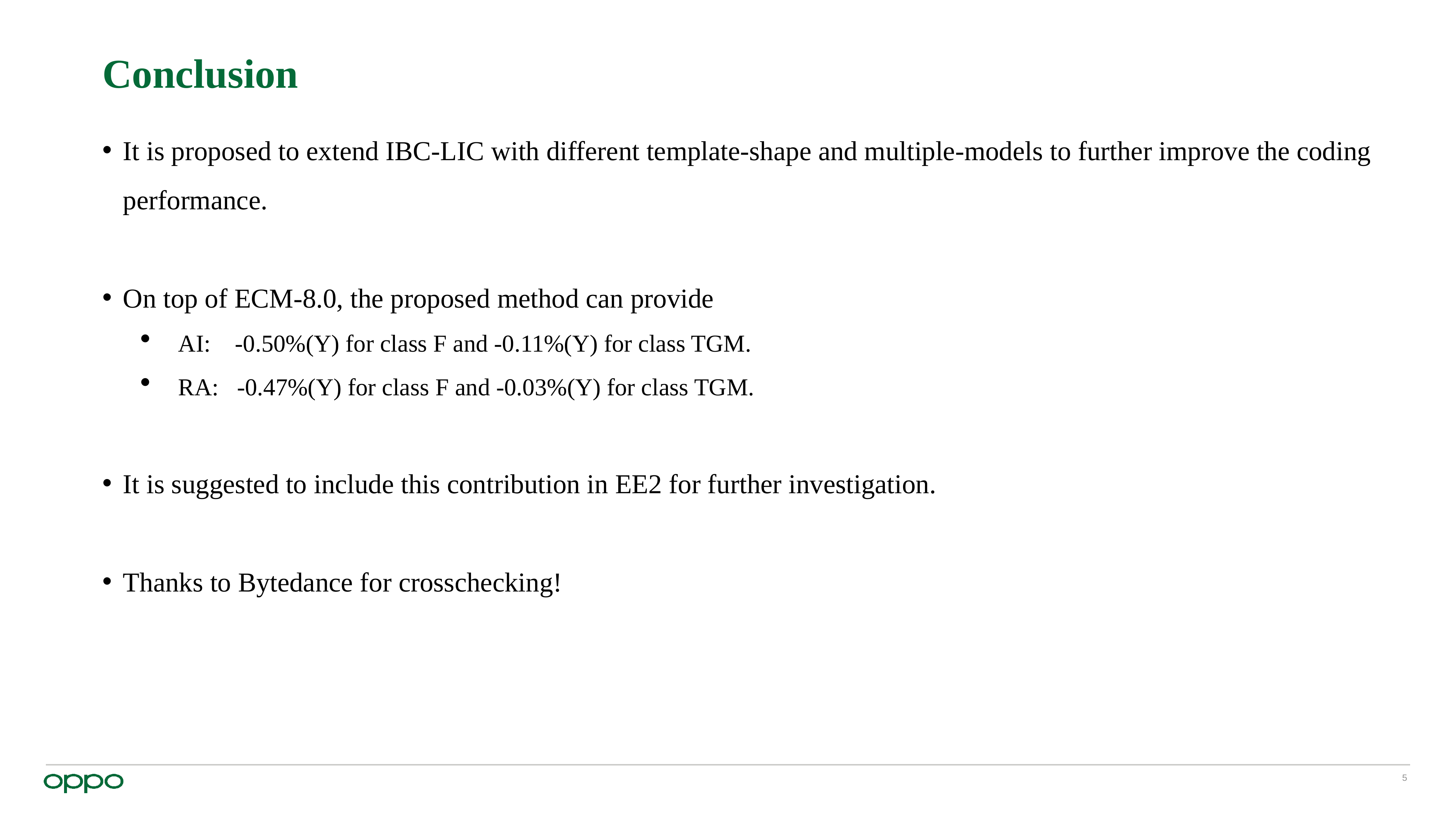

# Conclusion
It is proposed to extend IBC-LIC with different template-shape and multiple-models to further improve the coding performance.

On top of ECM-8.0, the proposed method can provide
AI:    -0.50%(Y) for class F and -0.11%(Y) for class TGM.
RA:   -0.47%(Y) for class F and -0.03%(Y) for class TGM.

It is suggested to include this contribution in EE2 for further investigation.

Thanks to Bytedance for crosschecking!